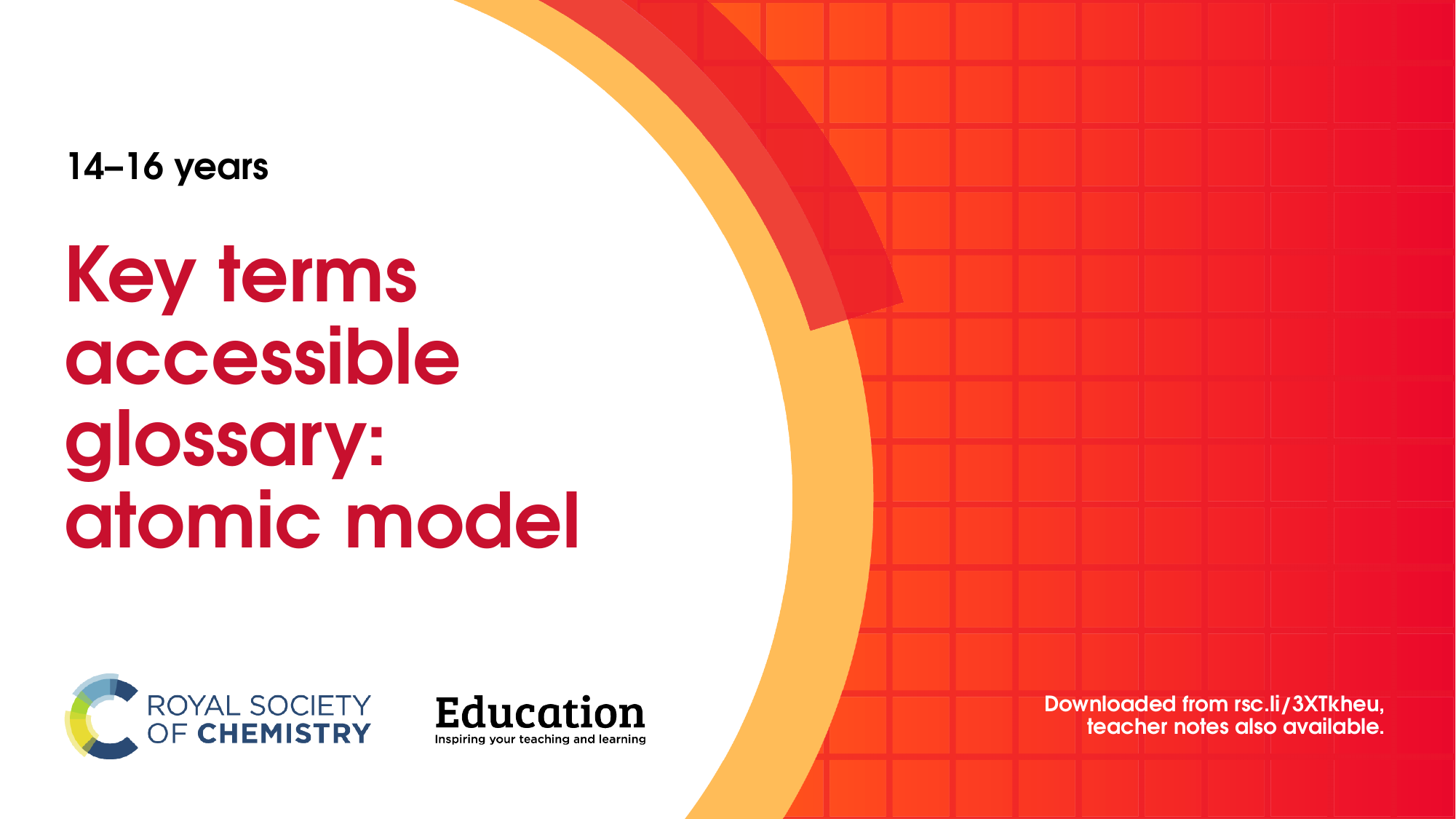

# 14–16 years
Key terms accessible glossary:
atomic model